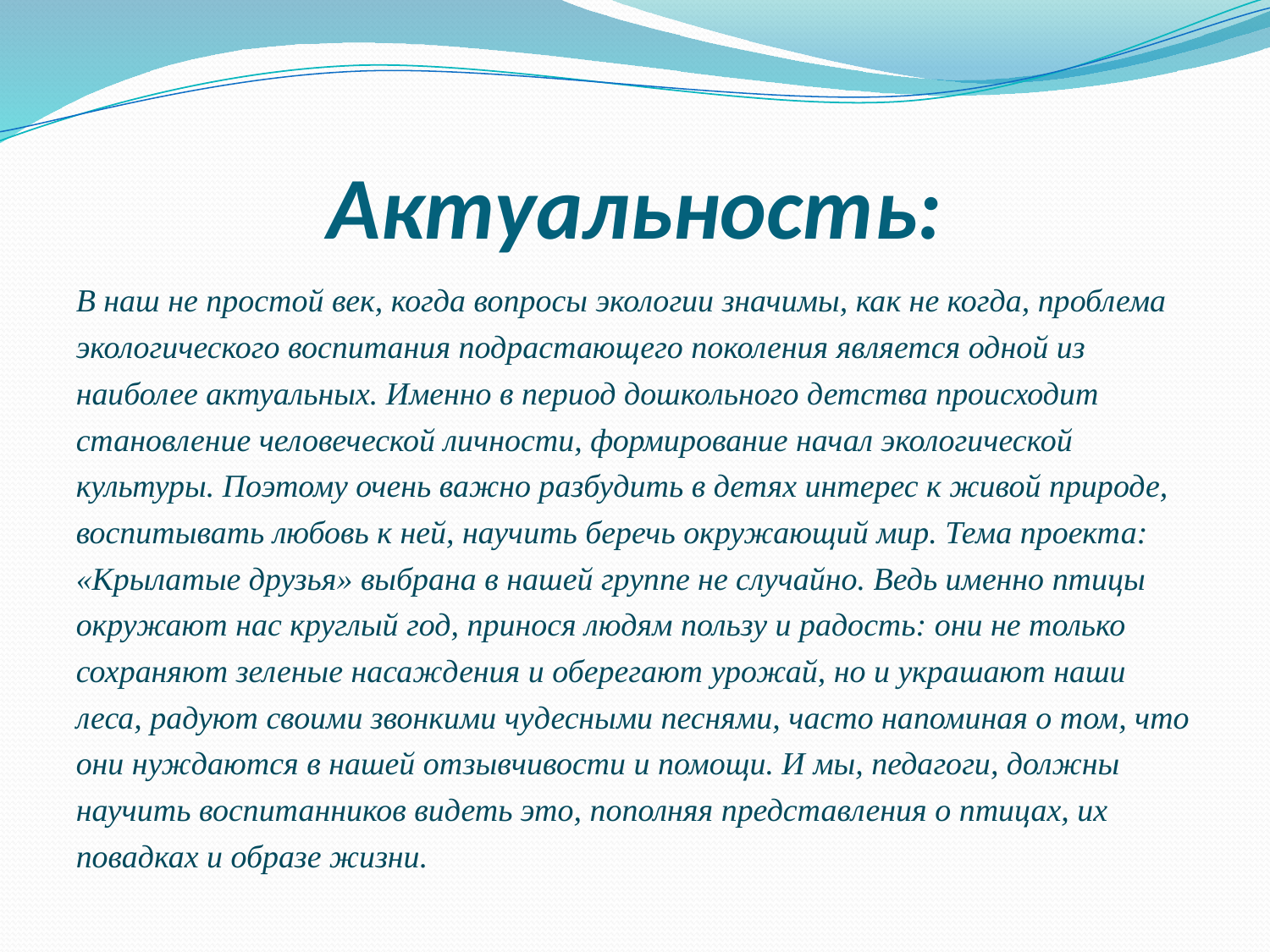

# Актуальность:
В наш не простой век, когда вопросы экологии значимы, как не когда, проблема экологического воспитания подрастающего поколения является одной из наиболее актуальных. Именно в период дошкольного детства происходит становление человеческой личности, формирование начал экологической культуры. Поэтому очень важно разбудить в детях интерес к живой природе, воспитывать любовь к ней, научить беречь окружающий мир. Тема проекта: «Крылатые друзья» выбрана в нашей группе не случайно. Ведь именно птицы окружают нас круглый год, принося людям пользу и радость: они не только сохраняют зеленые насаждения и оберегают урожай, но и украшают наши леса, радуют своими звонкими чудесными песнями, часто напоминая о том, что они нуждаются в нашей отзывчивости и помощи. И мы, педагоги, должны научить воспитанников видеть это, пополняя представления о птицах, их повадках и образе жизни.